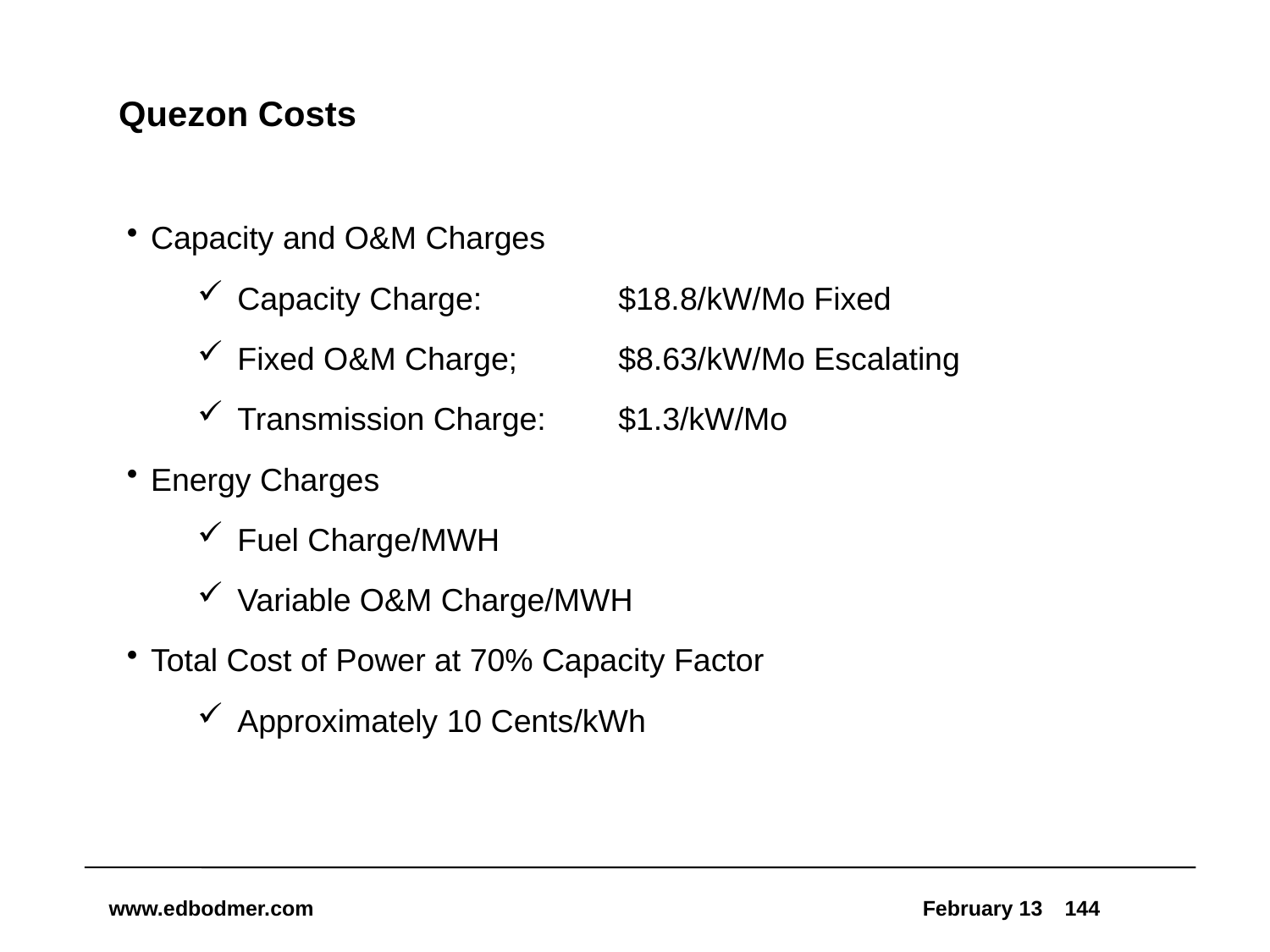

# Quezon Costs
Capacity and O&M Charges
Capacity Charge:		$18.8/kW/Mo Fixed
Fixed O&M Charge;	$8.63/kW/Mo Escalating
Transmission Charge:	$1.3/kW/Mo
Energy Charges
Fuel Charge/MWH
Variable O&M Charge/MWH
Total Cost of Power at 70% Capacity Factor
Approximately 10 Cents/kWh